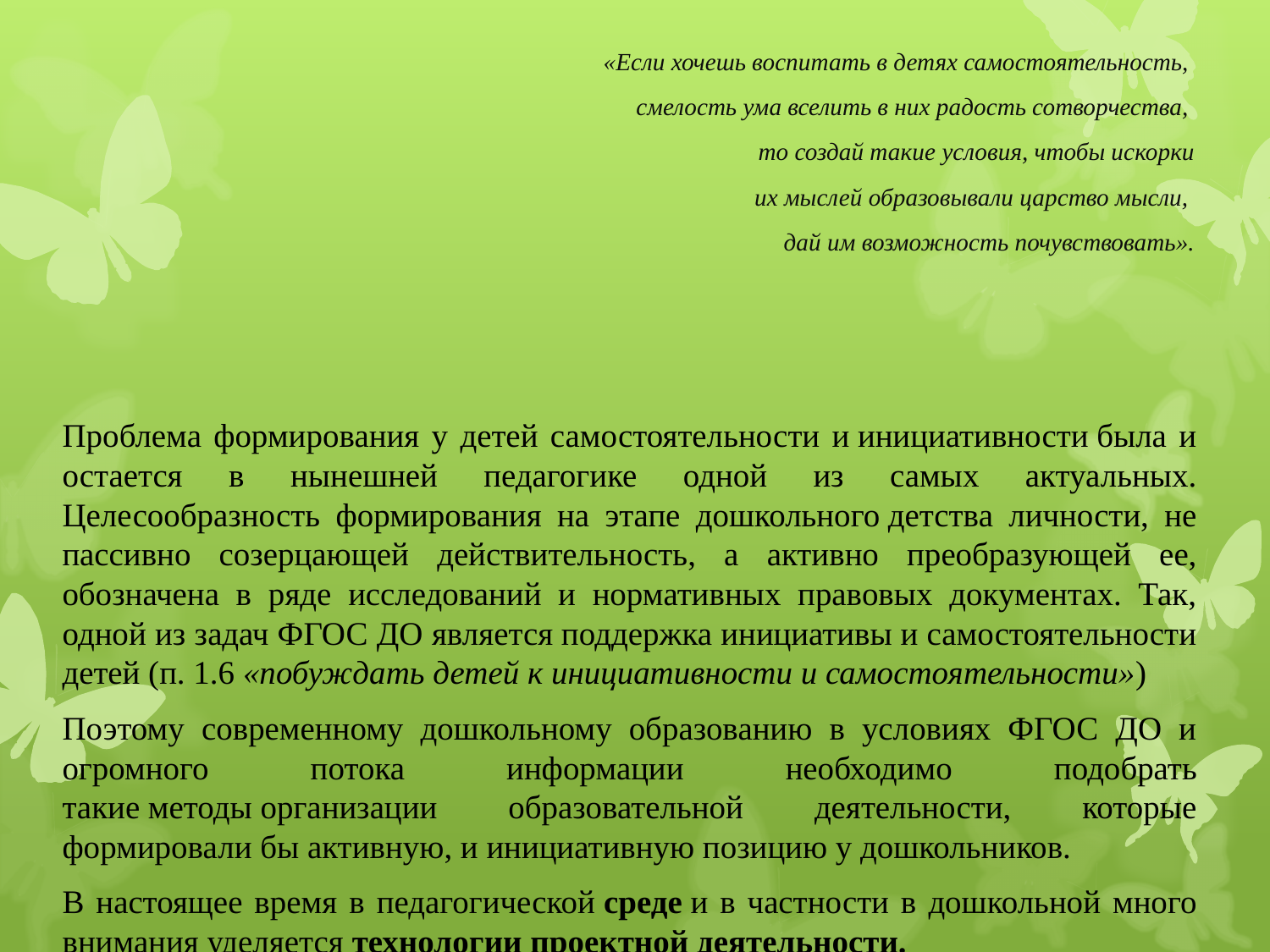

«Если хочешь воспитать в детях самостоятельность,
смелость ума вселить в них радость сотворчества,
то создай такие условия, чтобы искорки
 их мыслей образовывали царство мысли,
дай им возможность почувствовать».

Проблема формирования у детей самостоятельности и инициативности была и остается в нынешней педагогике одной из самых актуальных. Целесообразность формирования на этапе дошкольного детства личности, не пассивно созерцающей действительность, а активно преобразующей ее, обозначена в ряде исследований и нормативных правовых документах. Так, одной из задач ФГОС ДО является поддержка инициативы и самостоятельности детей (п. 1.6 «побуждать детей к инициативности и самостоятельности»)
Поэтому современному дошкольному образованию в условиях ФГОС ДО и огромного потока информации необходимо подобрать такие методы организации образовательной деятельности, которые формировали бы активную, и инициативную позицию у дошкольников.
В настоящее время в педагогической среде и в частности в дошкольной много внимания уделяется технологии проектной деятельности.